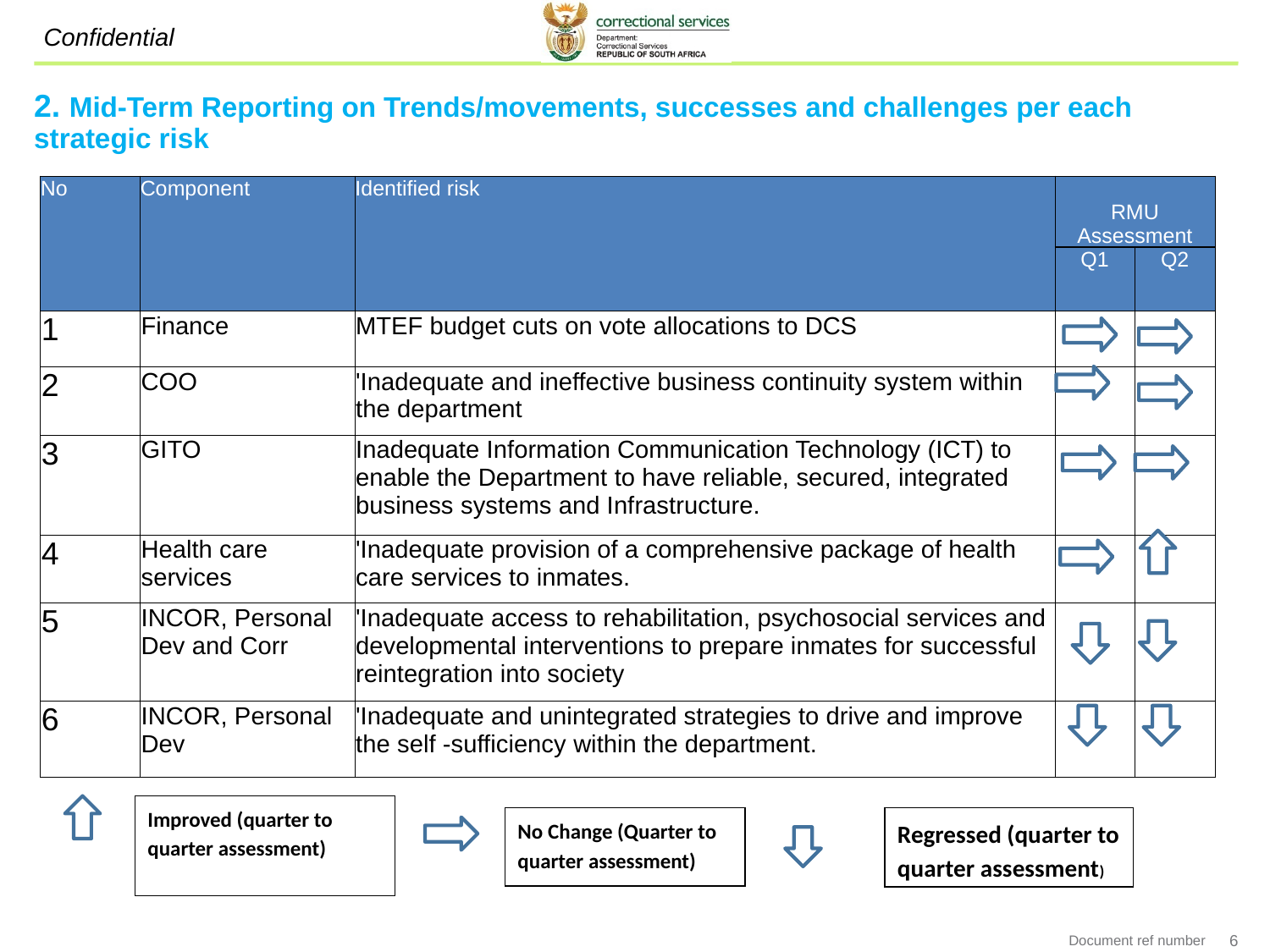

# 2. Mid-Term Reporting on Trends/movements, successes and challenges per each strategic risk
| No | Component | Identified risk | RMU Assessment |  |
| --- | --- | --- | --- | --- |
|  |  |  | Q1 | Q2 |
| 1 | Finance | MTEF budget cuts on vote allocations to DCS |  |  |
| 2 | COO | 'Inadequate and ineffective business continuity system within the department |  |  |
| 3 | GITO | Inadequate Information Communication Technology (ICT) to enable the Department to have reliable, secured, integrated business systems and Infrastructure. |  |  |
| 4 | Health care services | 'Inadequate provision of a comprehensive package of health care services to inmates. |  |  |
| 5 | INCOR, Personal Dev and Corr | 'Inadequate access to rehabilitation, psychosocial services and developmental interventions to prepare inmates for successful reintegration into society |  |  |
| 6 | INCOR, Personal Dev | 'Inadequate and unintegrated strategies to drive and improve the self -sufficiency within the department. |  |  |

Improved (quarter to quarter assessment)
No Change (Quarter to quarter assessment)
Regressed (quarter to quarter assessment)